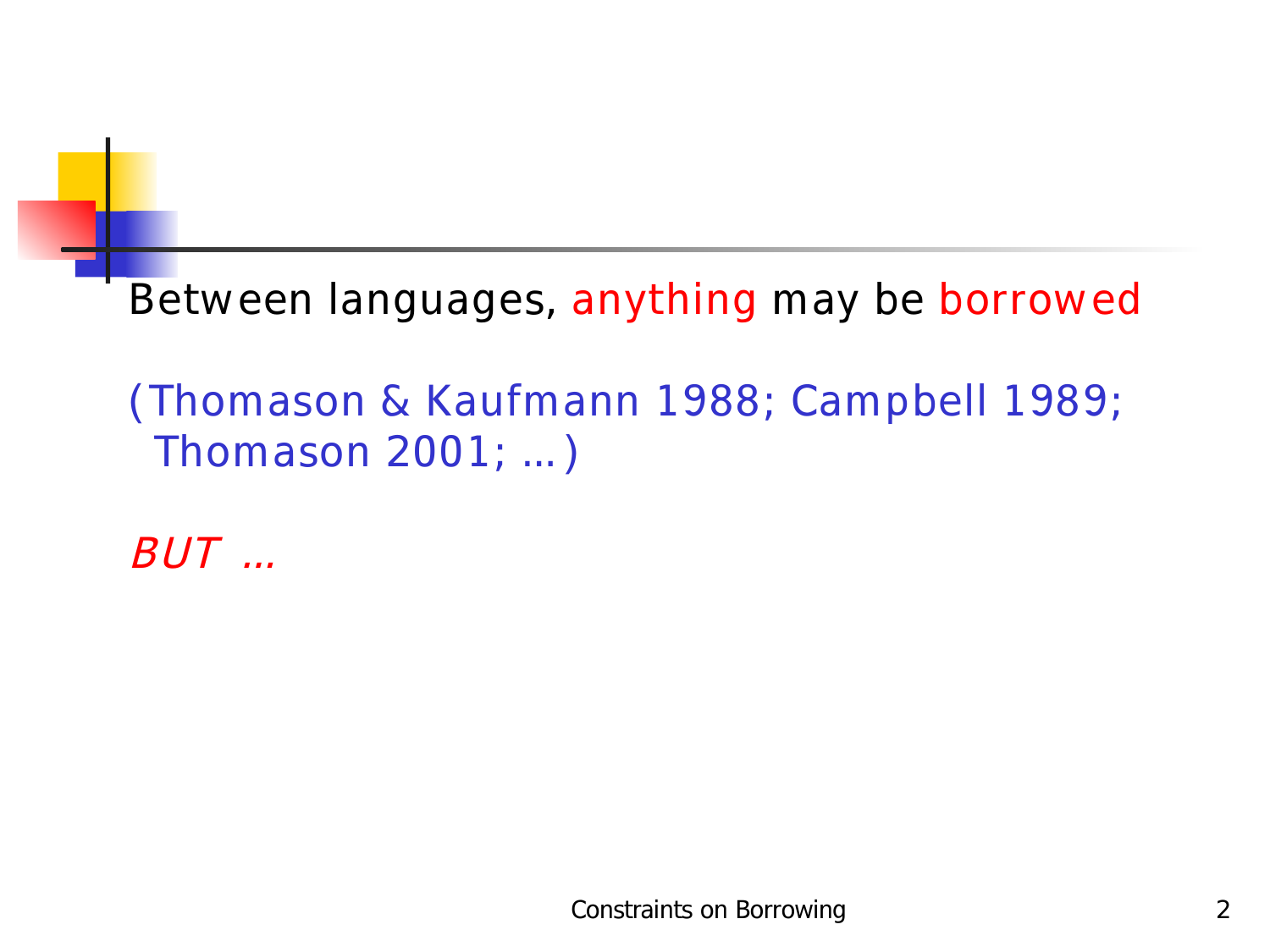

Between languages, anything may be borrowed

(Thomason & Kaufmann 1988; Campbell 1989;
  Thomason 2001; …)

BUT  …

Constraints on Borrowing
2